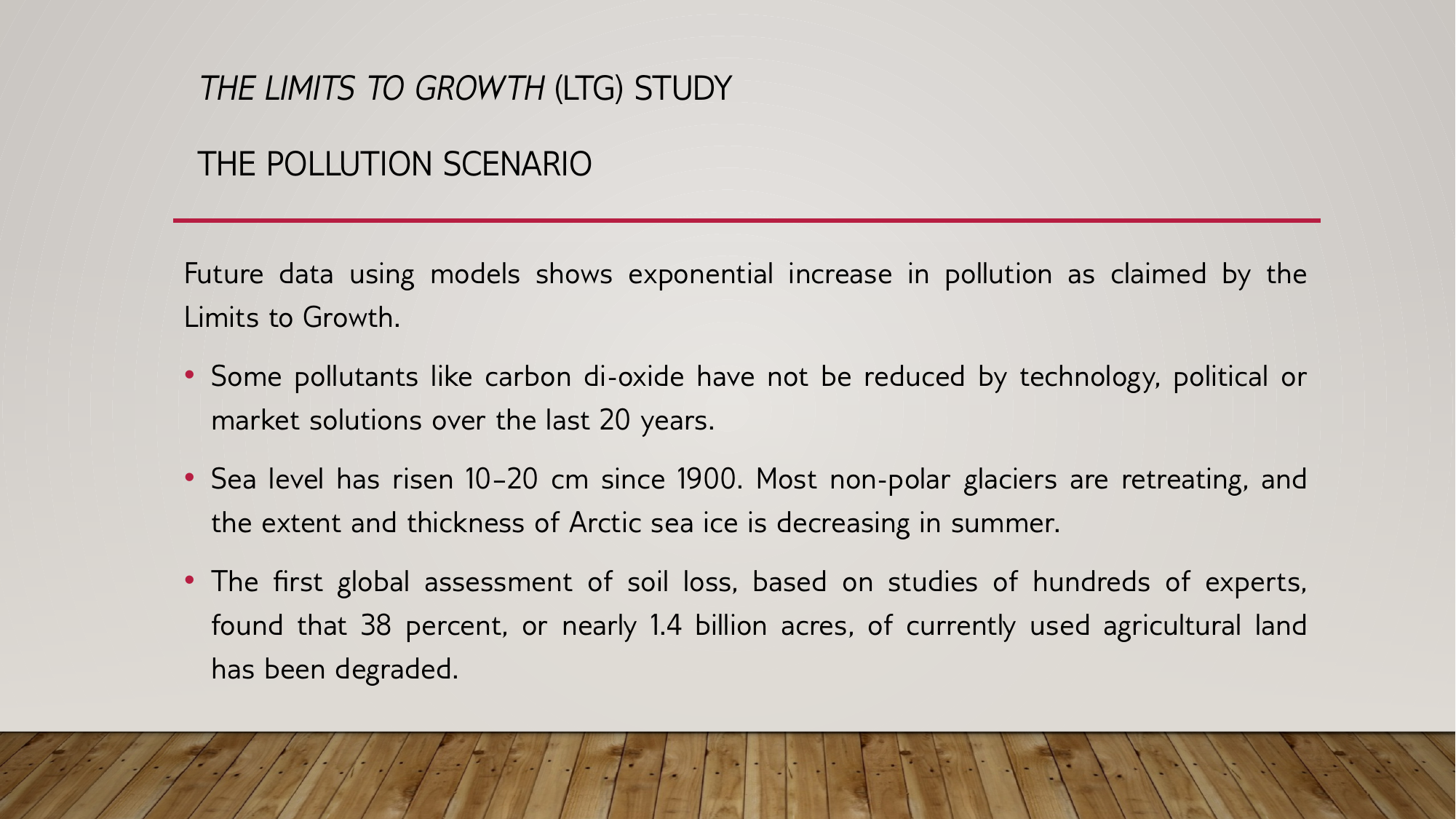

# The Limits to Growth (LTG) study The Pollution Scenario
Future data using models shows exponential increase in pollution as claimed by the Limits to Growth.
Some pollutants like carbon di-oxide have not be reduced by technology, political or market solutions over the last 20 years.
Sea level has risen 10–20 cm since 1900. Most non-polar glaciers are retreating, and the extent and thickness of Arctic sea ice is decreasing in summer.
The first global assessment of soil loss, based on studies of hundreds of experts, found that 38 percent, or nearly 1.4 billion acres, of currently used agricultural land has been degraded.